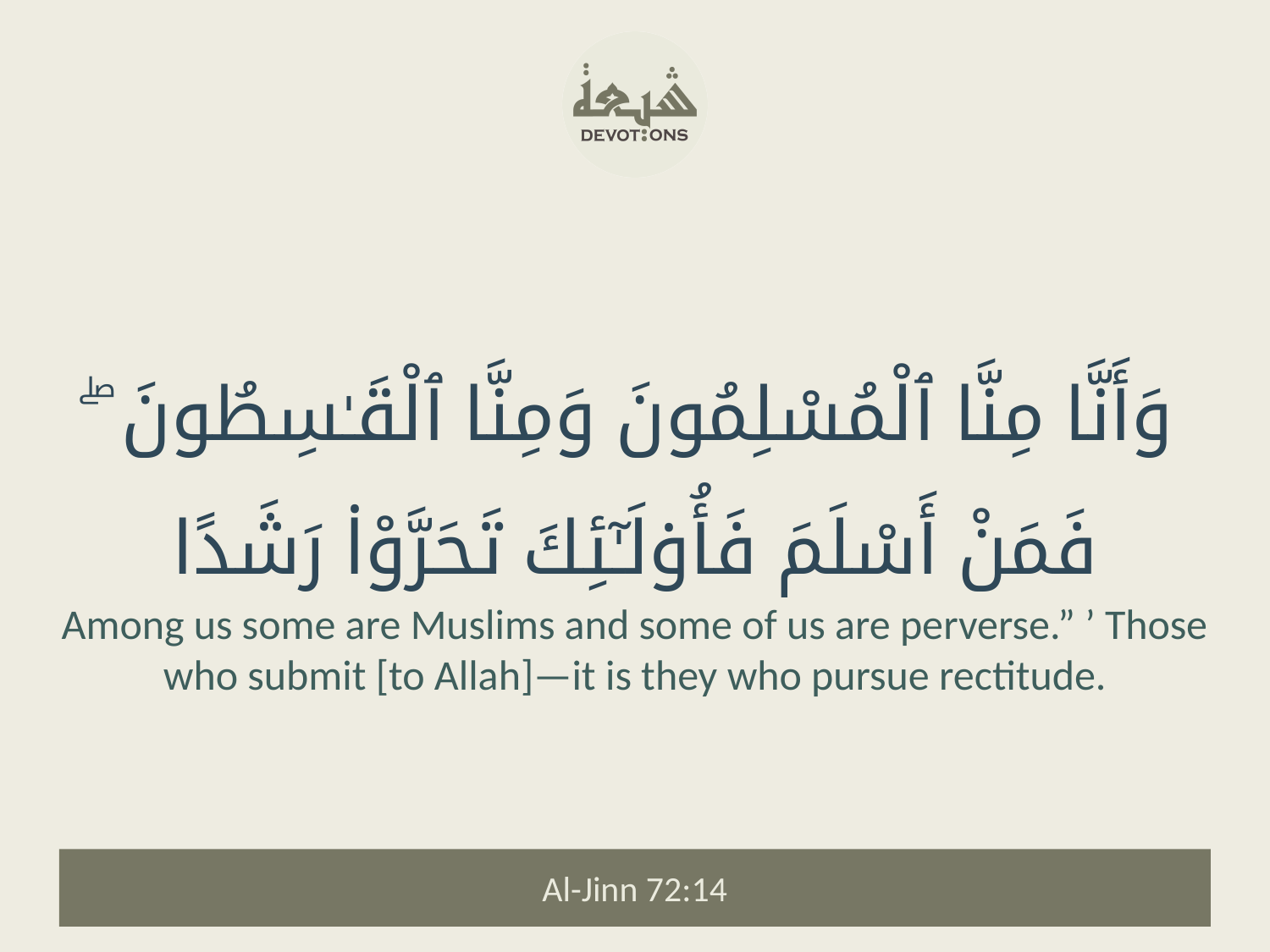

وَأَنَّا مِنَّا ٱلْمُسْلِمُونَ وَمِنَّا ٱلْقَـٰسِطُونَ ۖ فَمَنْ أَسْلَمَ فَأُو۟لَـٰٓئِكَ تَحَرَّوْا۟ رَشَدًا
Among us some are Muslims and some of us are perverse.” ’ Those who submit [to Allah]—it is they who pursue rectitude.
Al-Jinn 72:14